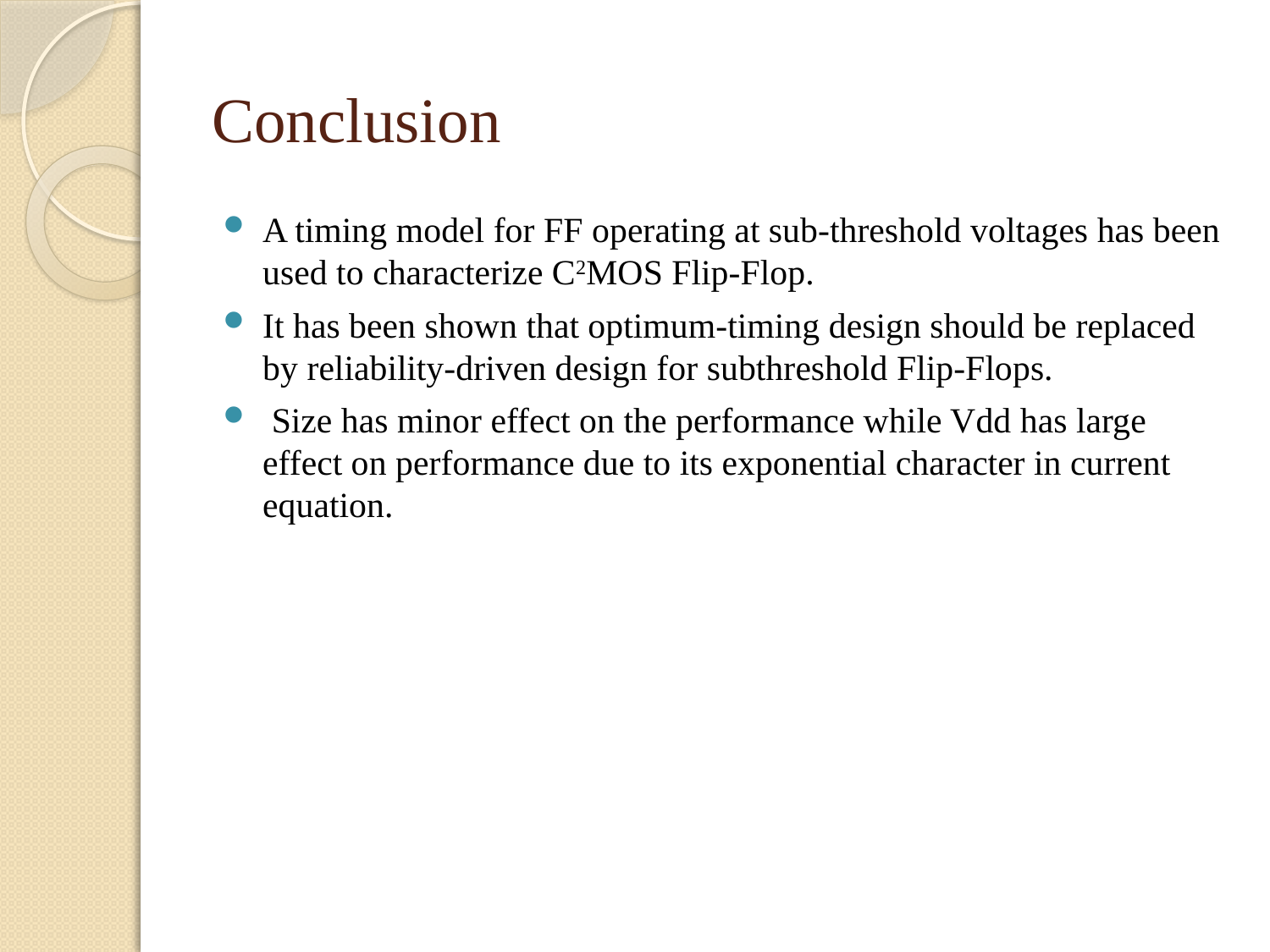

# Conclusion
A timing model for FF operating at sub-threshold voltages has been used to characterize C2MOS Flip-Flop.
It has been shown that optimum-timing design should be replaced by reliability-driven design for subthreshold Flip-Flops.
 Size has minor effect on the performance while Vdd has large effect on performance due to its exponential character in current equation.